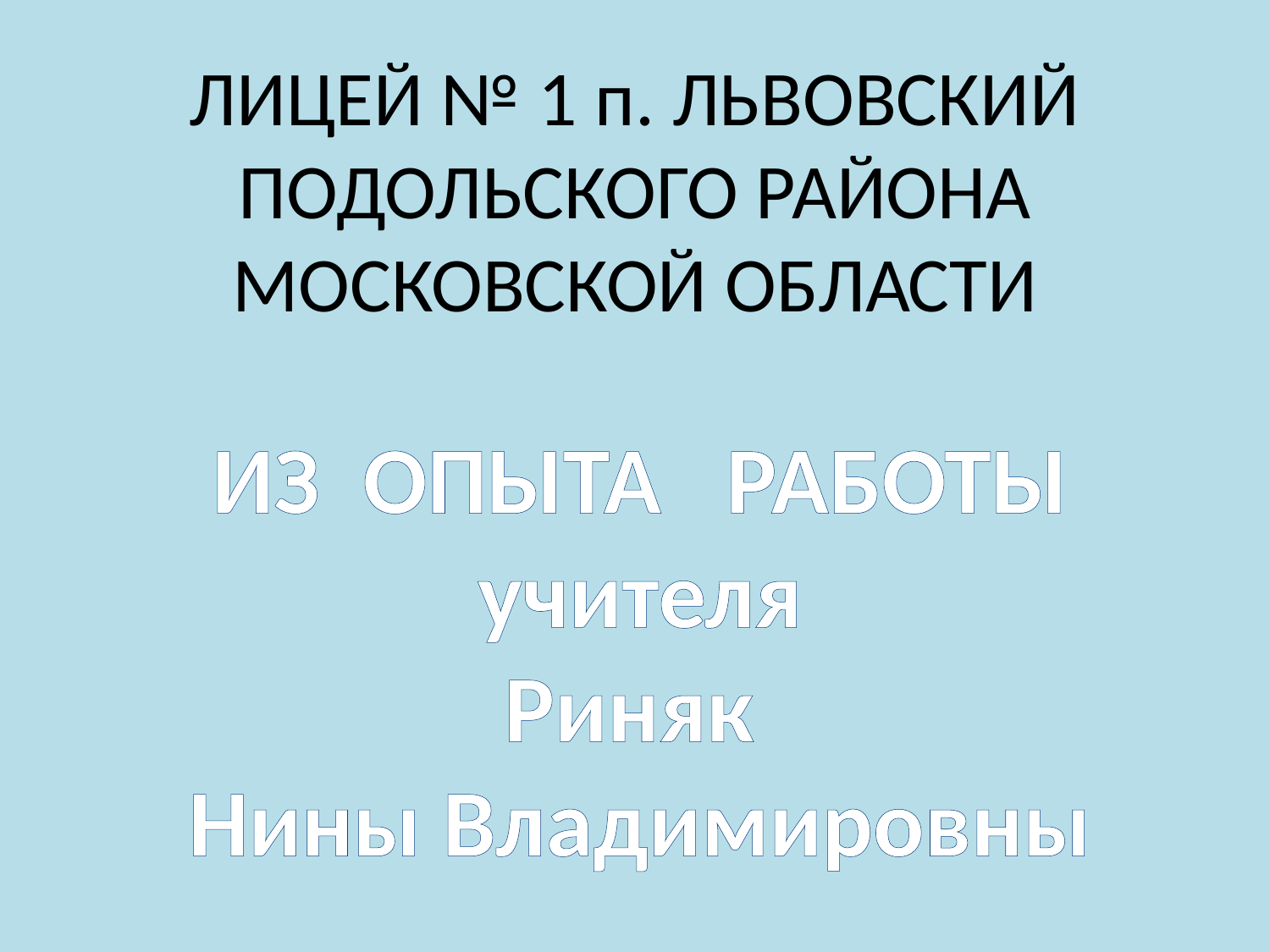

# ЛИЦЕЙ № 1 п. ЛЬВОВСКИЙ ПОДОЛЬСКОГО РАЙОНА МОСКОВСКОЙ ОБЛАСТИ

ИЗ  ОПЫТА   РАБОТЫ
учителя
Риняк
Нины Владимировны